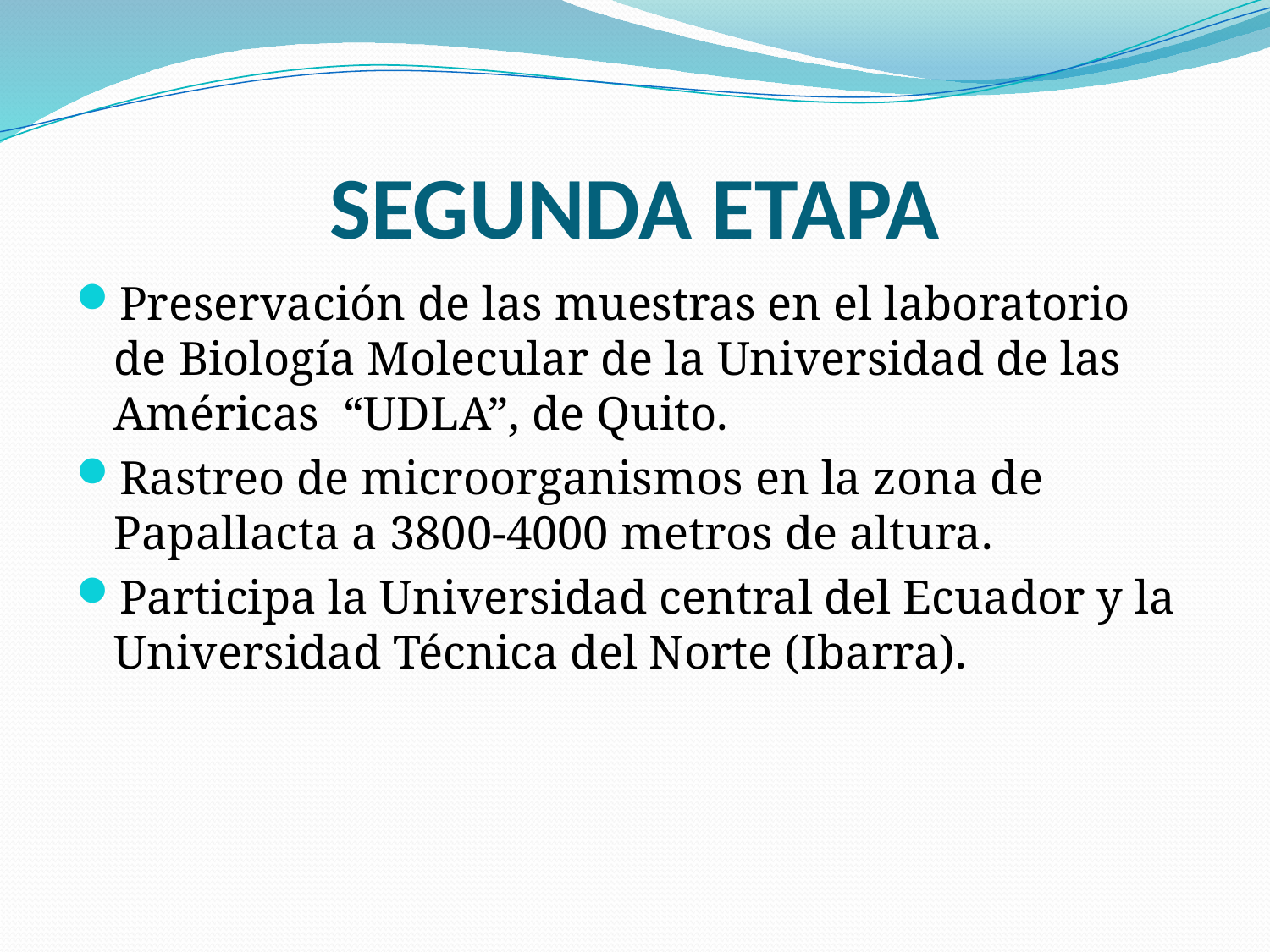

# SEGUNDA ETAPA
Preservación de las muestras en el laboratorio  de Biología Molecular de la Universidad de las Américas  “UDLA”, de Quito.
Rastreo de microorganismos en la zona de Papallacta a 3800-4000 metros de altura.
Participa la Universidad central del Ecuador y la Universidad Técnica del Norte (Ibarra).